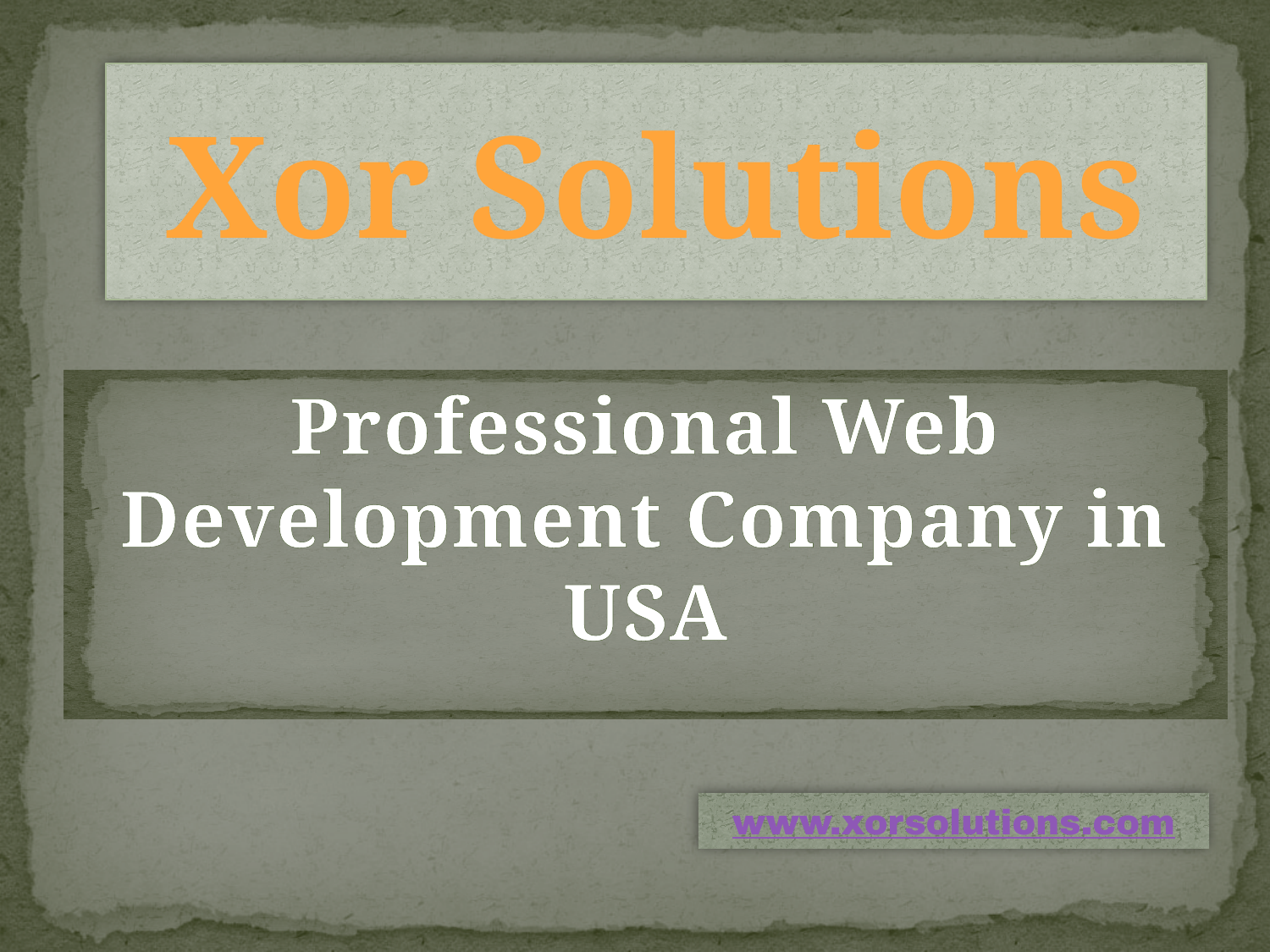

# Xor Solutions
Professional Web Development Company in USA

www.xorsolutions.com